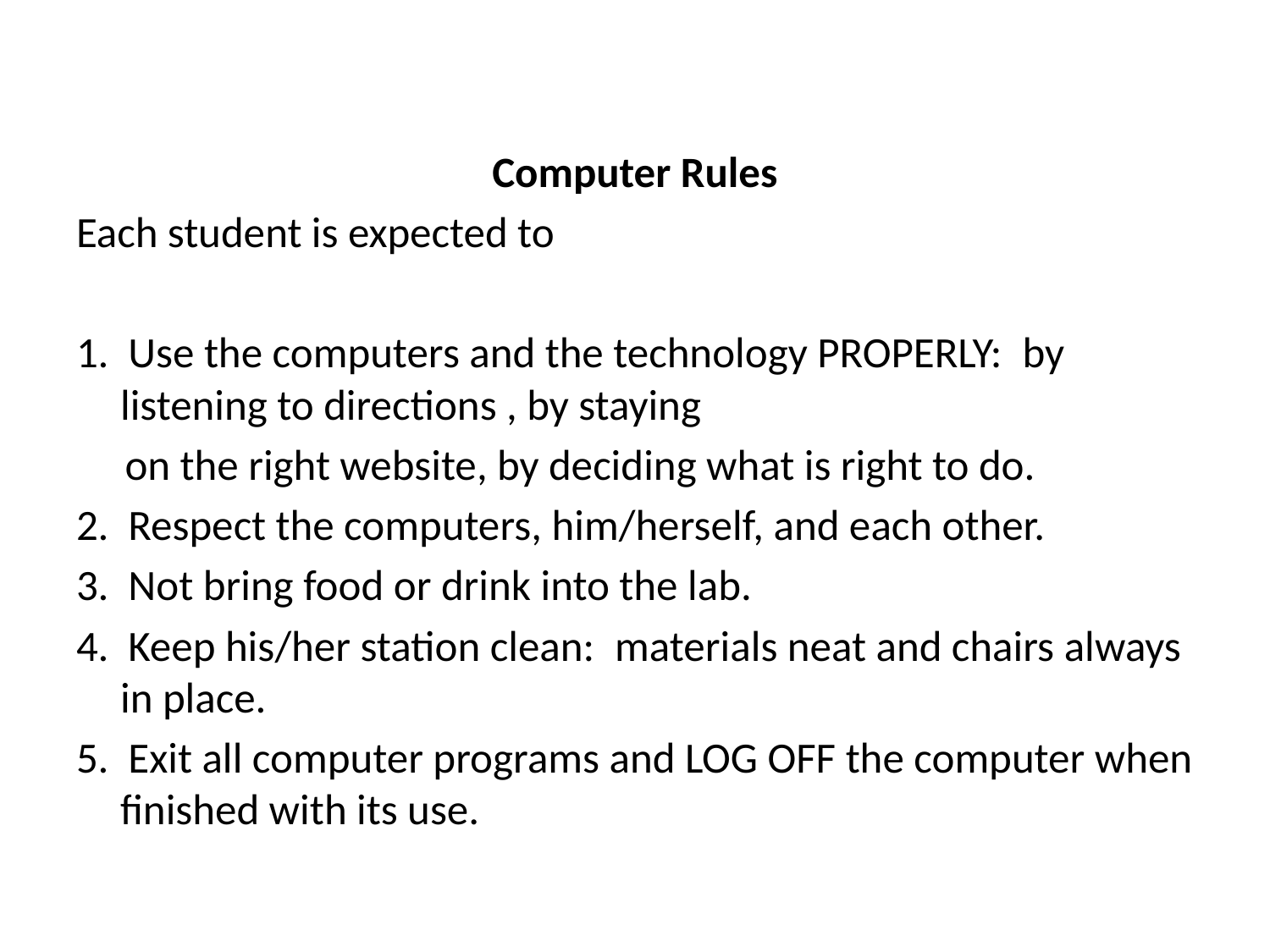

Computer Rules
Each student is expected to

1.  Use the computers and the technology PROPERLY:  by listening to directions , by staying
     on the right website, by deciding what is right to do.
2.  Respect the computers, him/herself, and each other.
3.  Not bring food or drink into the lab.
4.  Keep his/her station clean:  materials neat and chairs always in place.
5.  Exit all computer programs and LOG OFF the computer when finished with its use.